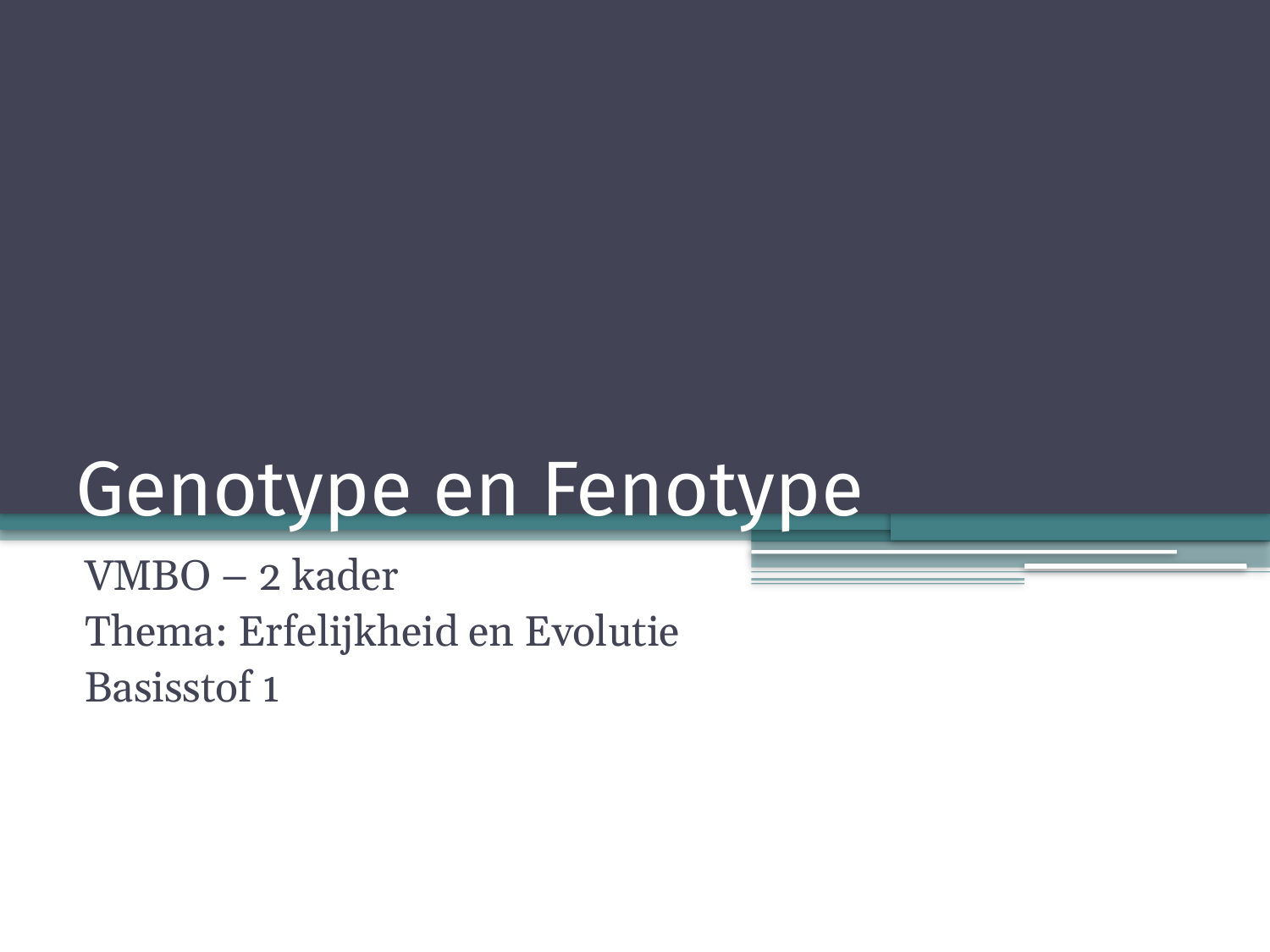

# Genotype en Fenotype
VMBO – 2 kader
Thema: Erfelijkheid en Evolutie
Basisstof 1